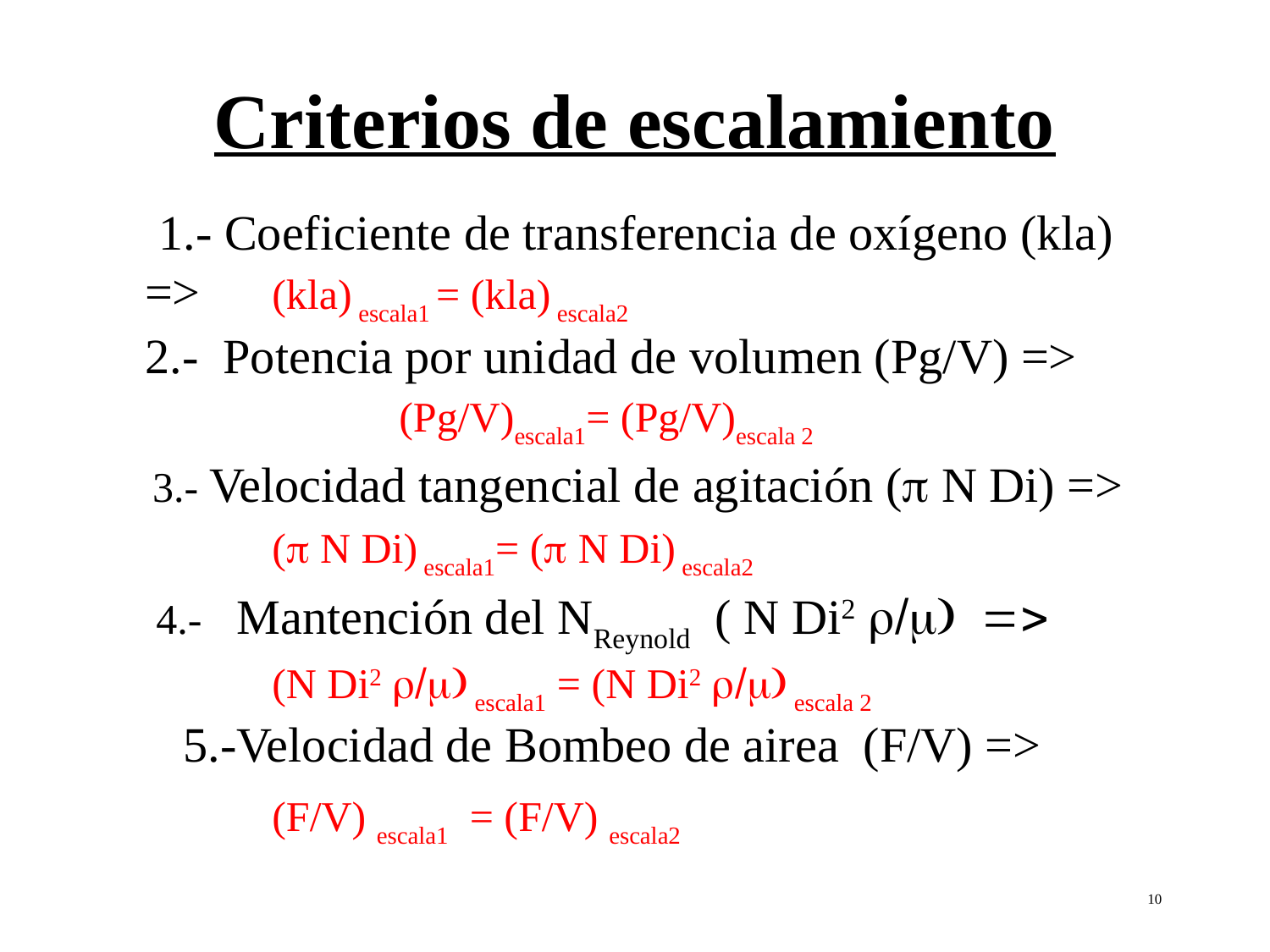

# Criterios de escalamiento
     1.- Coeficiente de transferencia de oxígeno (kla) =>	(kla) escala1 = (kla) escala2
	2.-  Potencia por unidad de volumen (Pg/V) =>		(Pg/V)escala1= (Pg/V)escala 2
         3.- Velocidad tangencial de agitación (π N Di) =>	(π N Di) escala1= (π N Di) escala2
4.-   Mantención del NReynold  ( N Di2 ρ/μ) =>
		(N Di2 ρ/μ) escala1 = (N Di2 ρ/μ) escala 2
5.-Velocidad de Bombeo de airea  (F/V) =>
		(F/V) escala1  = (F/V) escala2

10